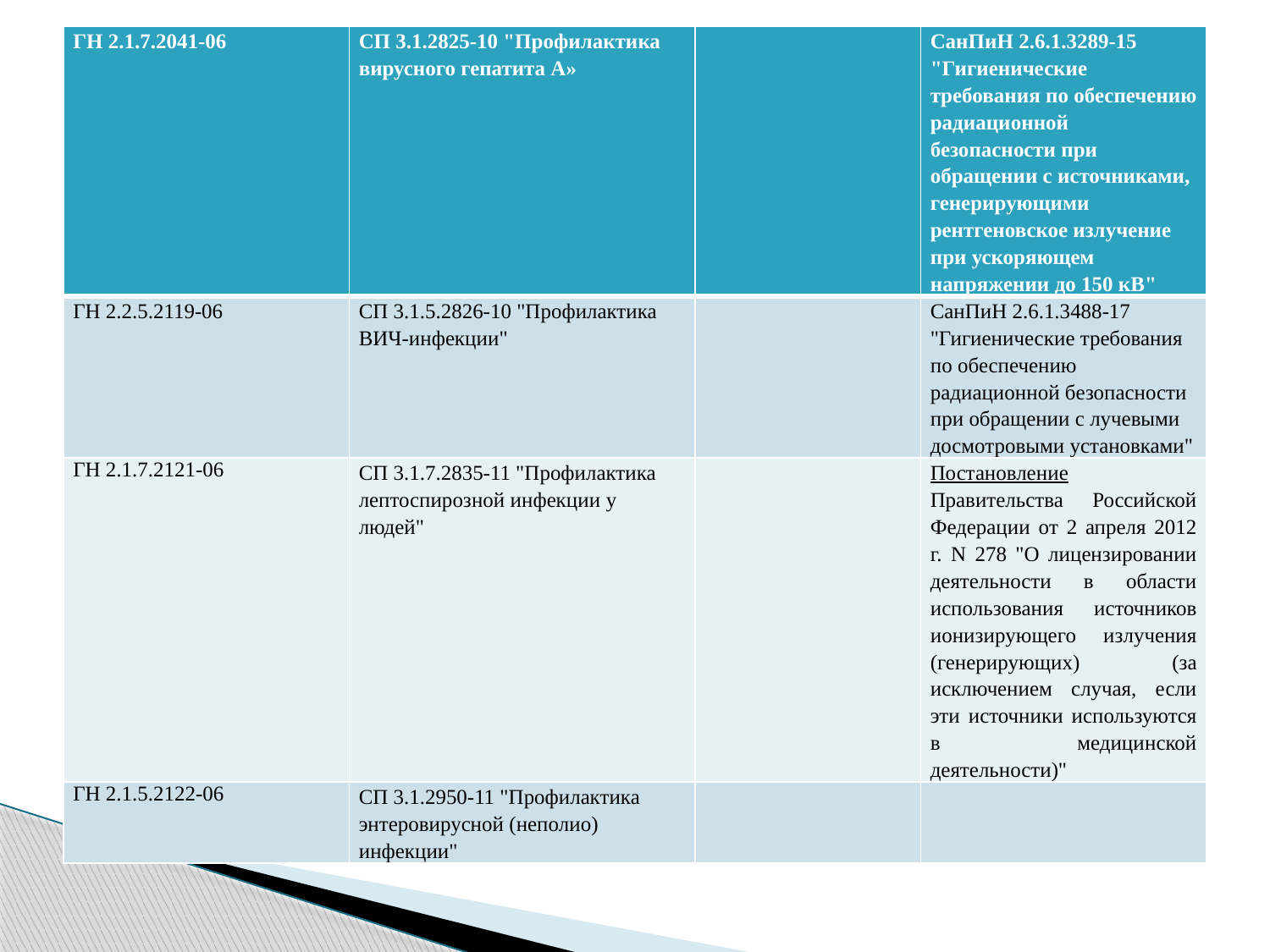

| ГН 2.1.7.2041-06 | СП 3.1.2825-10 "Профилактика вирусного гепатита A» |  | СанПиН 2.6.1.3289-15 "Гигиенические требования по обеспечению радиационной безопасности при обращении с источниками, генерирующими рентгеновское излучение при ускоряющем напряжении до 150 кВ" |
| --- | --- | --- | --- |
| ГН 2.2.5.2119-06 | СП 3.1.5.2826-10 "Профилактика ВИЧ-инфекции" |  | СанПиН 2.6.1.3488-17 "Гигиенические требования по обеспечению радиационной безопасности при обращении с лучевыми досмотровыми установками" |
| ГН 2.1.7.2121-06 | СП 3.1.7.2835-11 "Профилактика лептоспирозной инфекции у людей" |  | Постановление Правительства Российской Федерации от 2 апреля 2012 г. N 278 "О лицензировании деятельности в области использования источников ионизирующего излучения (генерирующих) (за исключением случая, если эти источники используются в медицинской деятельности)" |
| ГН 2.1.5.2122-06 | СП 3.1.2950-11 "Профилактика энтеровирусной (неполио) инфекции" |  |  |